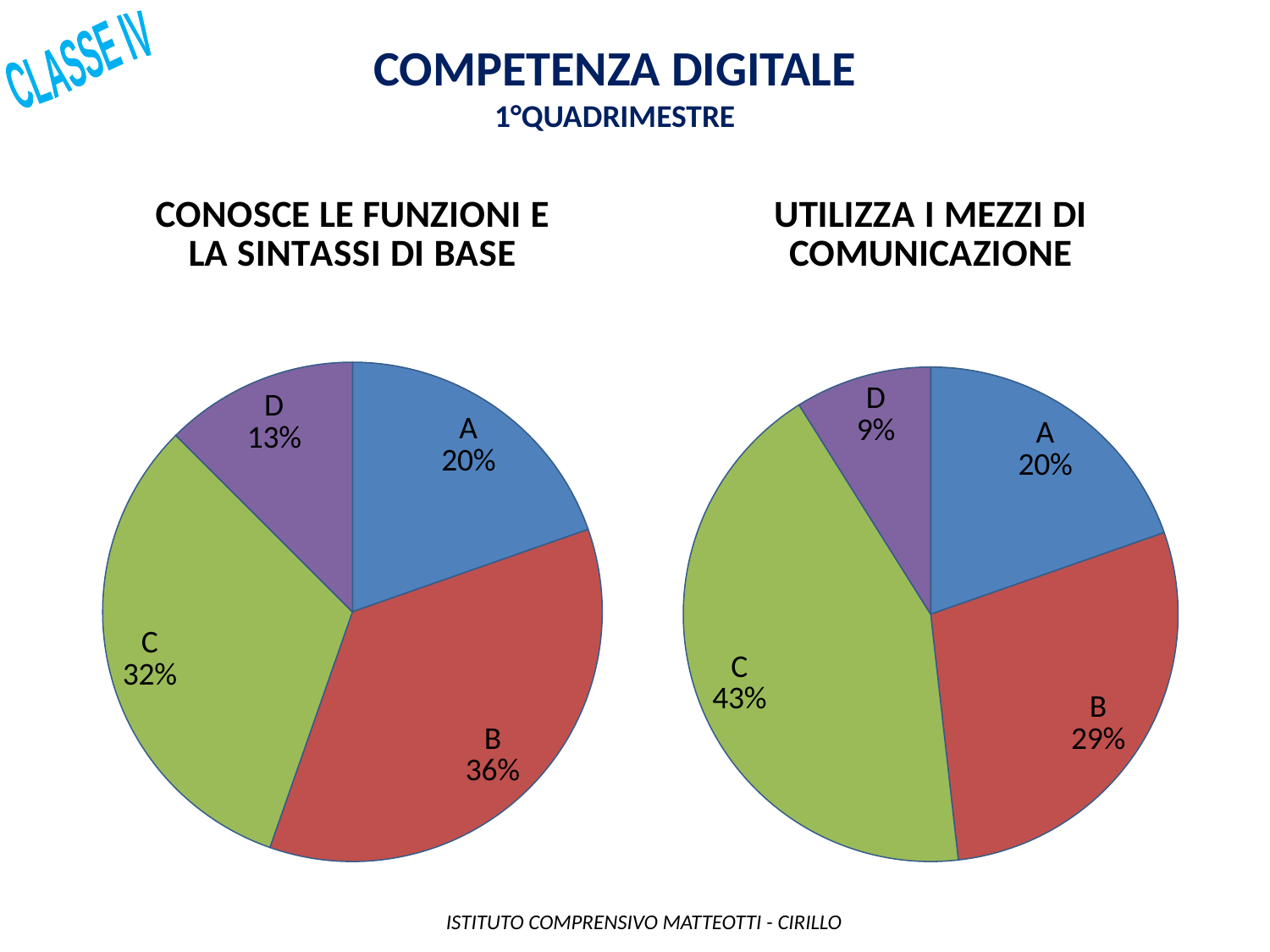

Competenza digitale
1°QUADRIMESTRE
CLASSE IV

### Chart: UTILIZZA I MEZZI DI COMUNICAZIONE

| Category |  |
|---|---|
| A | 11.0 |
| B | 16.0 |
| C | 24.0 |
| D | 5.0 |

### Chart: CONOSCE LE FUNZIONI E LA SINTASSI DI BASE

| Category |  |
|---|---|
| A | 11.0 |
| B | 20.0 |
| C | 18.0 |
| D | 7.0 |
 ISTITUTO COMPRENSIVO MATTEOTTI - CIRILLO